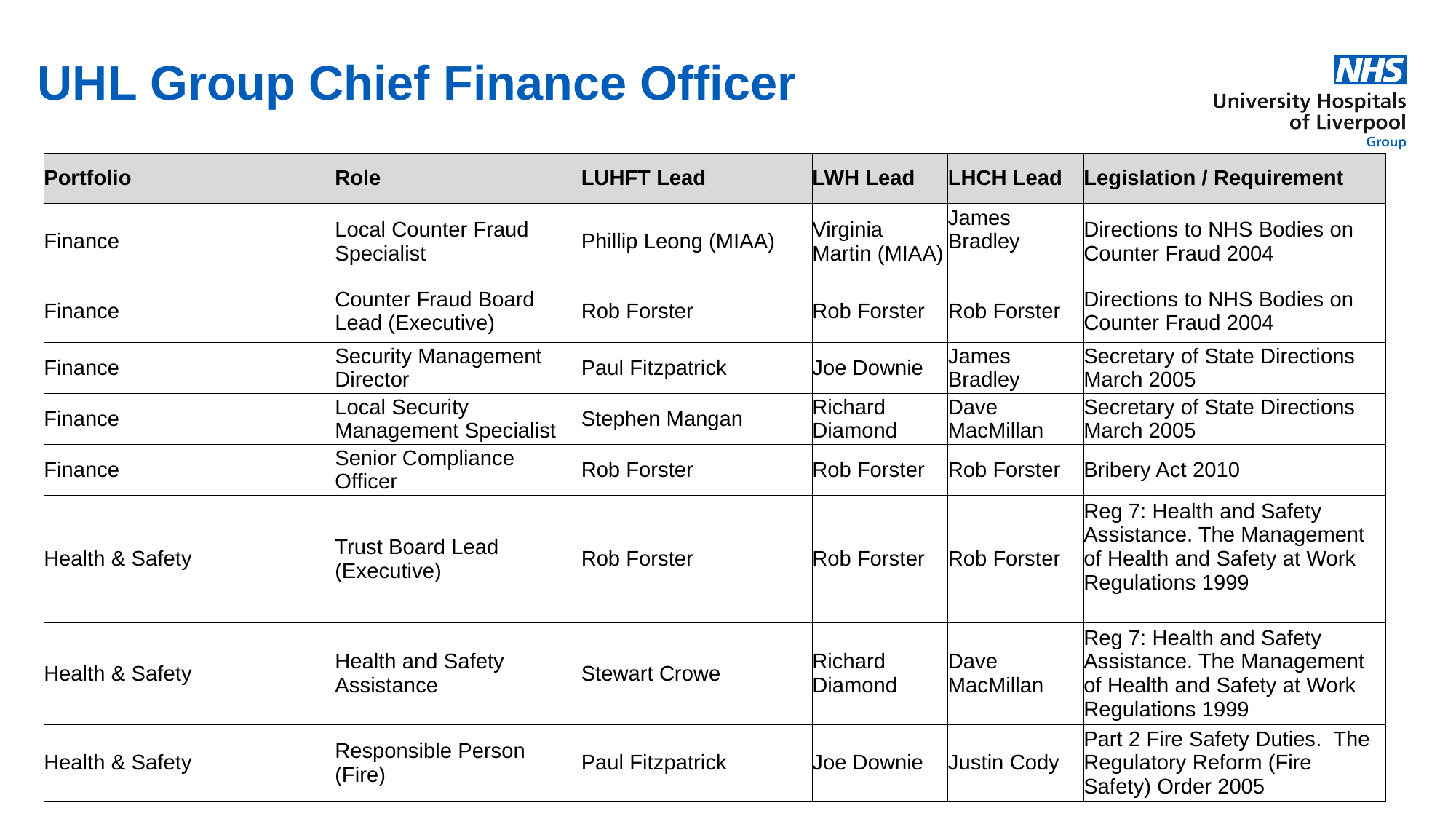

UHL Group Chief Finance Officer
| Portfolio | Role | LUHFT Lead | LWH Lead | LHCH Lead | Legislation / Requirement |
| --- | --- | --- | --- | --- | --- |
| Finance | Local Counter Fraud Specialist | Phillip Leong (MIAA) | Virginia Martin (MIAA) | James Bradley | Directions to NHS Bodies on Counter Fraud 2004 |
| Finance | Counter Fraud Board Lead (Executive) | Rob Forster | Rob Forster | Rob Forster | Directions to NHS Bodies on Counter Fraud 2004 |
| Finance | Security Management Director | Paul Fitzpatrick | Joe Downie | James Bradley | Secretary of State Directions March 2005 |
| Finance | Local Security Management Specialist | Stephen Mangan | Richard Diamond | Dave MacMillan | Secretary of State Directions March 2005 |
| Finance | Senior Compliance Officer | Rob Forster | Rob Forster | Rob Forster | Bribery Act 2010 |
| Health & Safety | Trust Board Lead (Executive) | Rob Forster | Rob Forster | Rob Forster | Reg 7: Health and Safety Assistance. The Management of Health and Safety at Work Regulations 1999 |
| Health & Safety | Health and Safety Assistance | Stewart Crowe | Richard Diamond | Dave MacMillan | Reg 7: Health and Safety Assistance. The Management of Health and Safety at Work Regulations 1999 |
| Health & Safety | Responsible Person (Fire) | Paul Fitzpatrick | Joe Downie | Justin Cody | Part 2 Fire Safety Duties.  The Regulatory Reform (Fire Safety) Order 2005 |